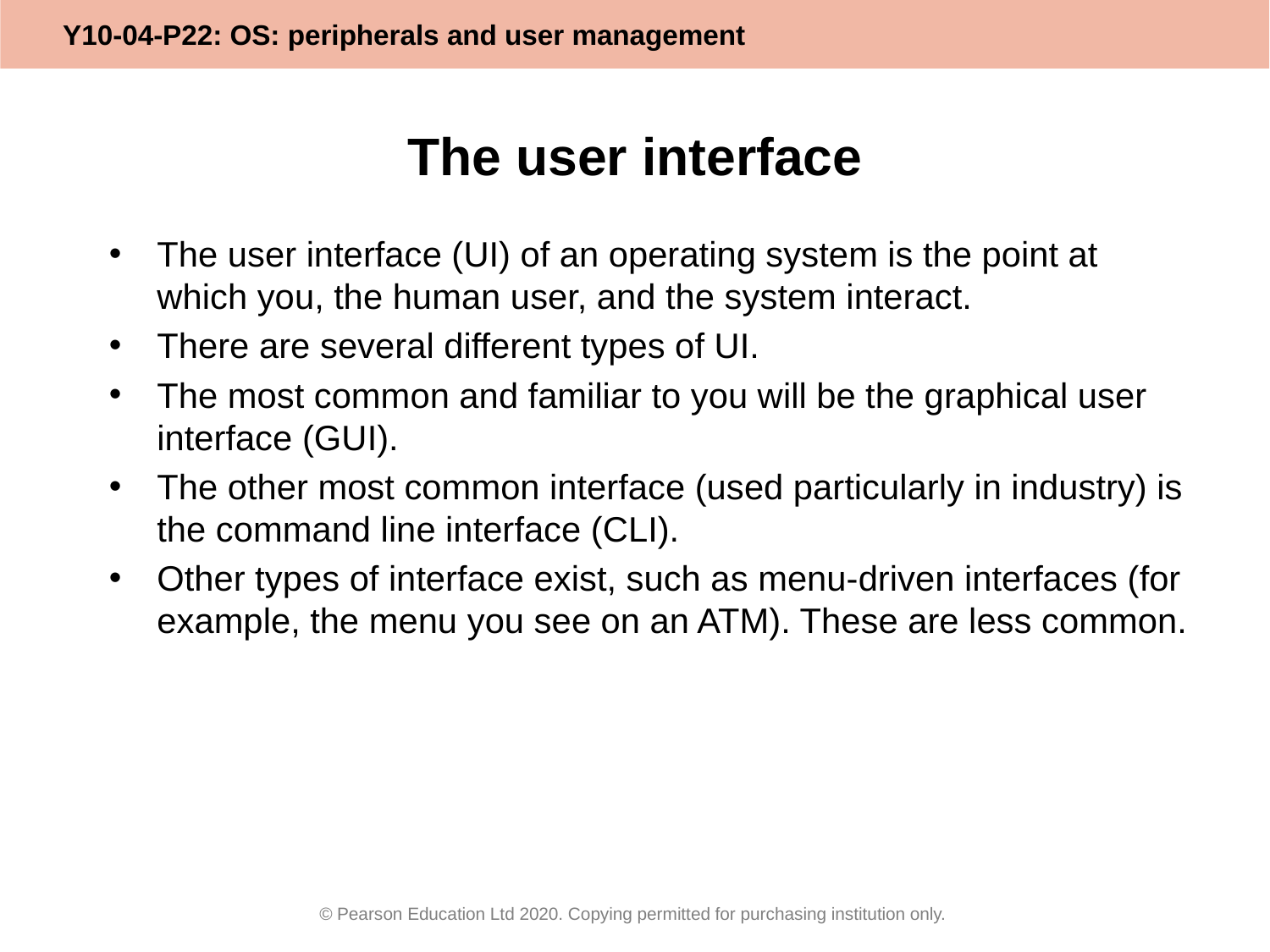

# The user interface
The user interface (UI) of an operating system is the point at which you, the human user, and the system interact.
There are several different types of UI.
The most common and familiar to you will be the graphical user interface (GUI).
The other most common interface (used particularly in industry) is the command line interface (CLI).
Other types of interface exist, such as menu-driven interfaces (for example, the menu you see on an ATM). These are less common.
© Pearson Education Ltd 2020. Copying permitted for purchasing institution only.